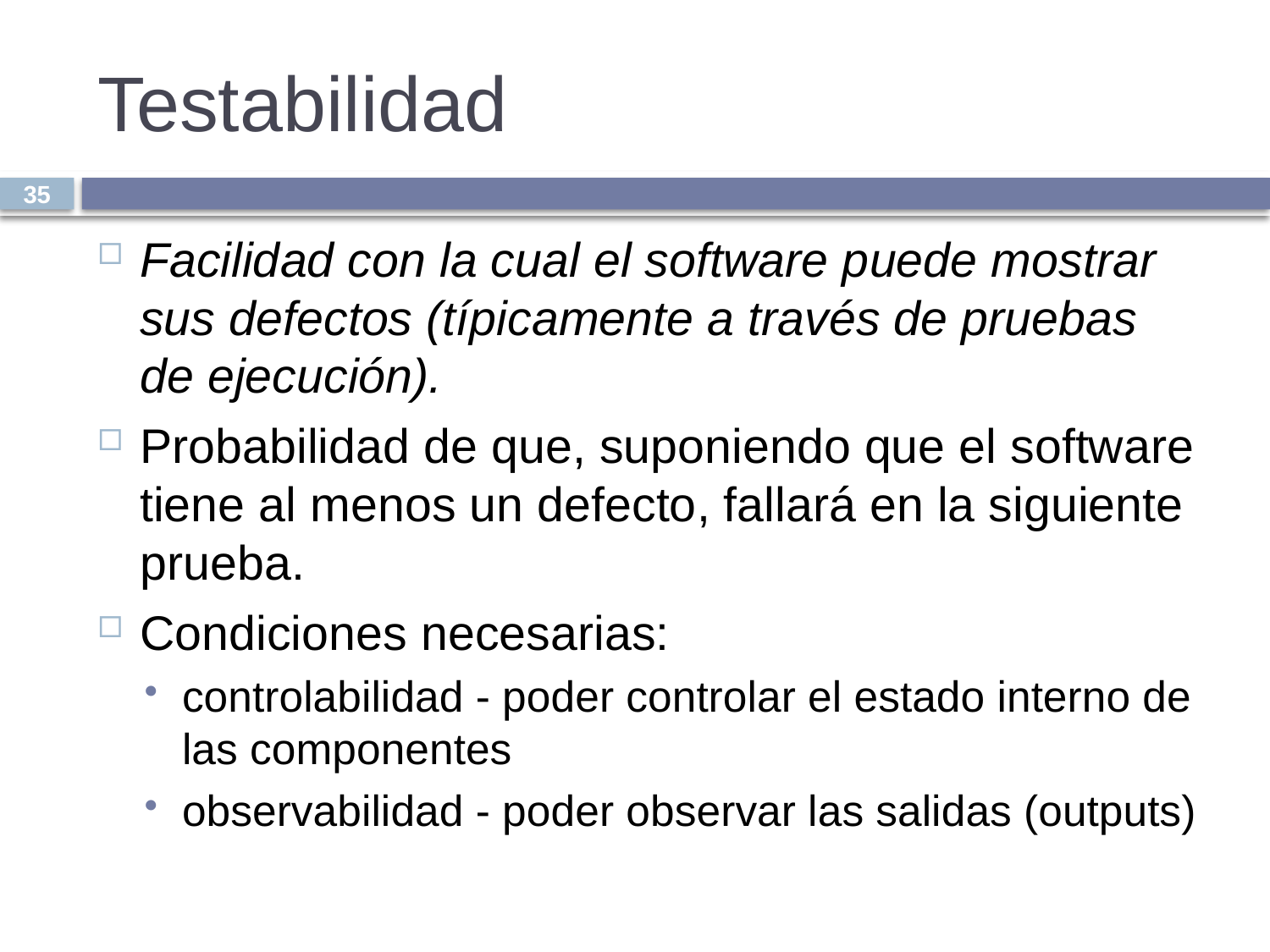

# Testabilidad
35
Facilidad con la cual el software puede mostrar sus defectos (típicamente a través de pruebas de ejecución).
Probabilidad de que, suponiendo que el software tiene al menos un defecto, fallará en la siguiente prueba.
Condiciones necesarias:
controlabilidad - poder controlar el estado interno de las componentes
observabilidad - poder observar las salidas (outputs)